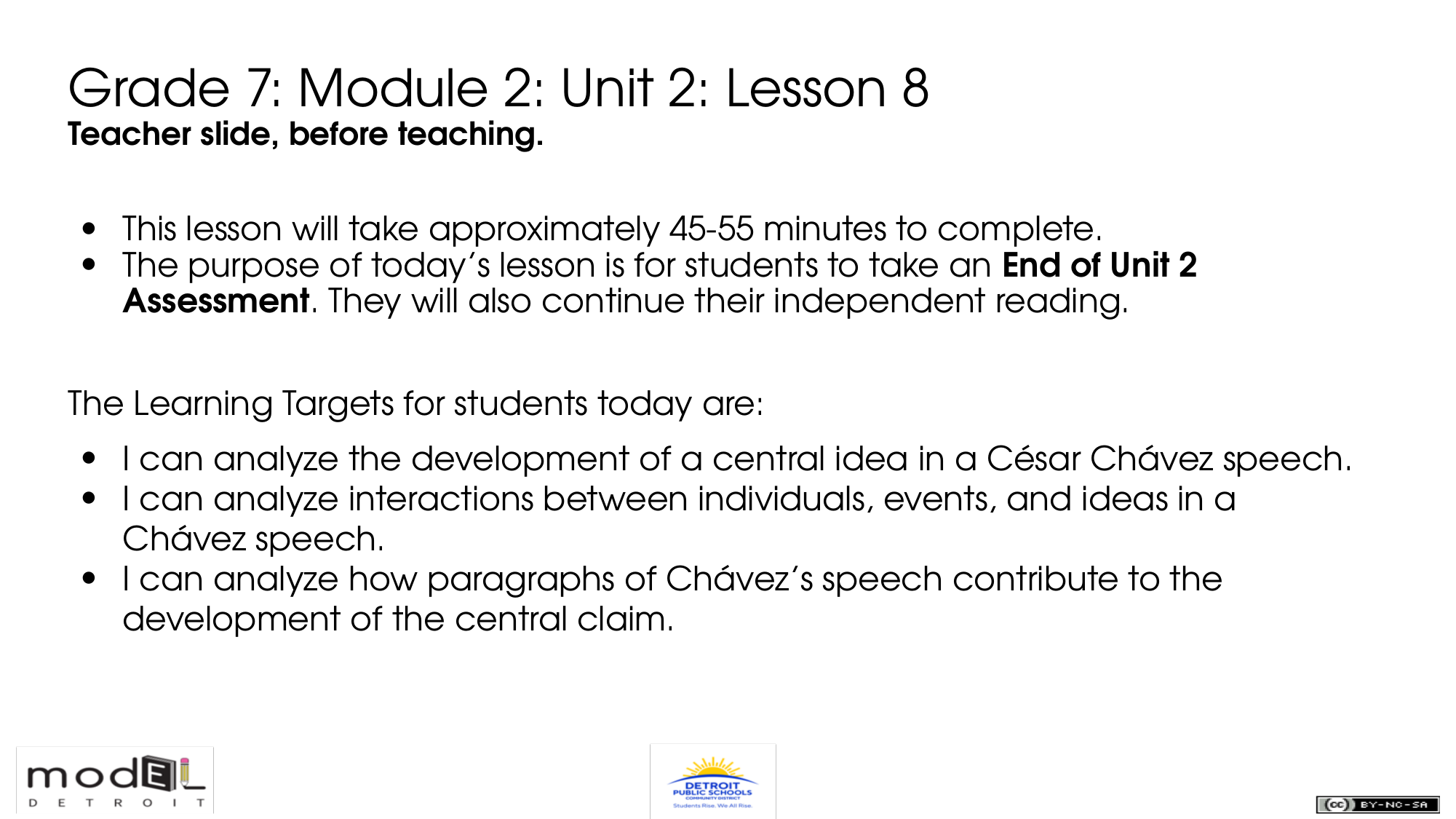

# Grade 7: Module 2: Unit 2: Lesson 8
Teacher slide, before teaching.
This lesson will take approximately 45-55 minutes to complete.
The purpose of today’s lesson is for students to take an End of Unit 2 Assessment. They will also continue their independent reading.

The Learning Targets for students today are:
I can analyze the development of a central idea in a César Chávez speech.
I can analyze interactions between individuals, events, and ideas in a Chávez speech.
I can analyze how paragraphs of Chávez’s speech contribute to the development of the central claim.